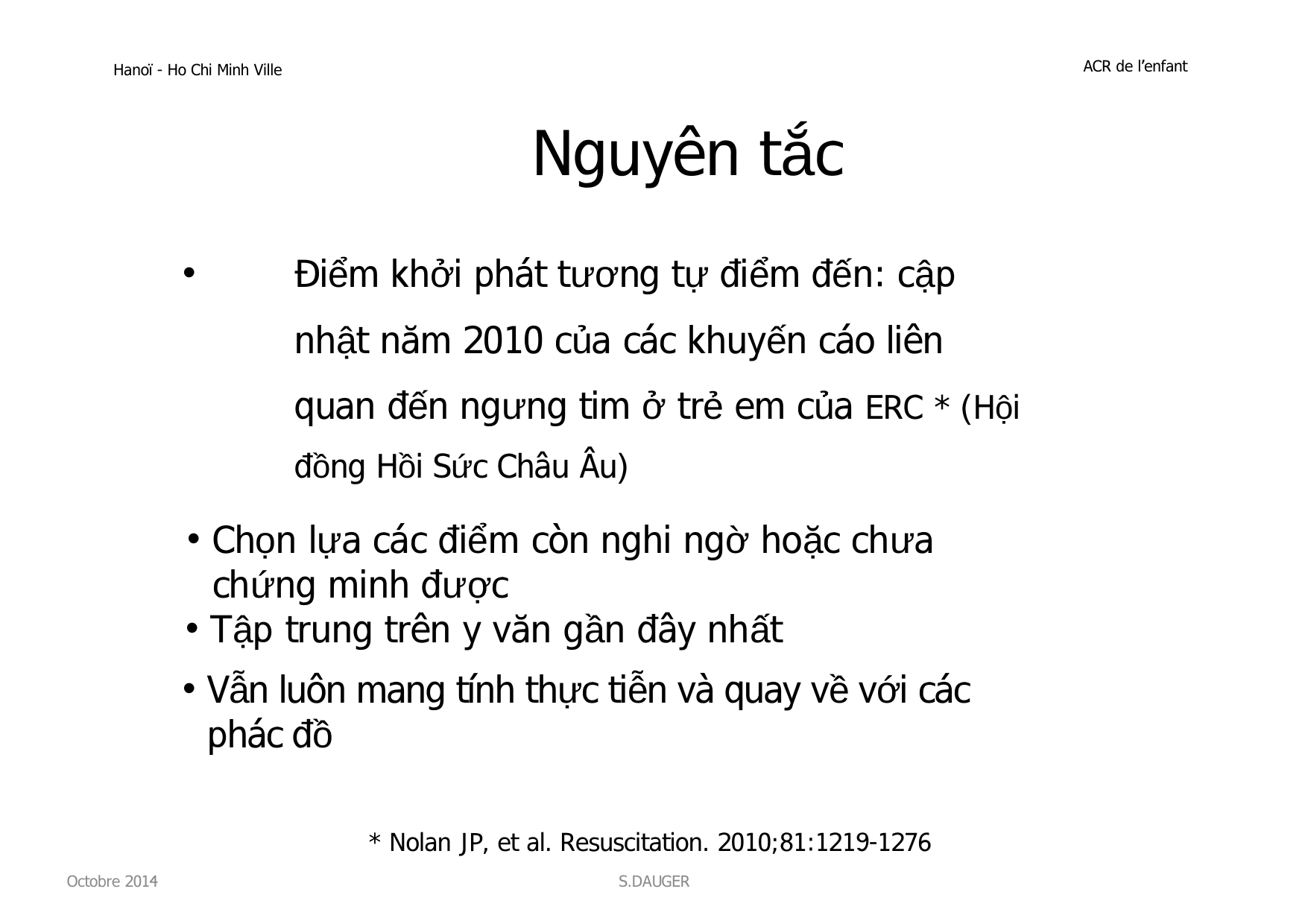

ACR de l’enfant
Hanoï - Ho Chi Minh Ville
Nguyên tắc
Điểm khởi phát tương tự điểm đến: cập nhật năm 2010 của các khuyến cáo liên quan đến ngưng tim ở trẻ em của ERC * (Hội đồng Hồi Sức Châu Âu)

Chọn lựa các điểm còn nghi ngờ hoặc chưa chứng minh được
Tập trung trên y văn gần đây nhất

Vẫn luôn mang tính thực tiễn và quay về với các phác đồ
* Nolan JP, et al. Resuscitation. 2010;81:1219-1276
Octobre 2014
S.DAUGER